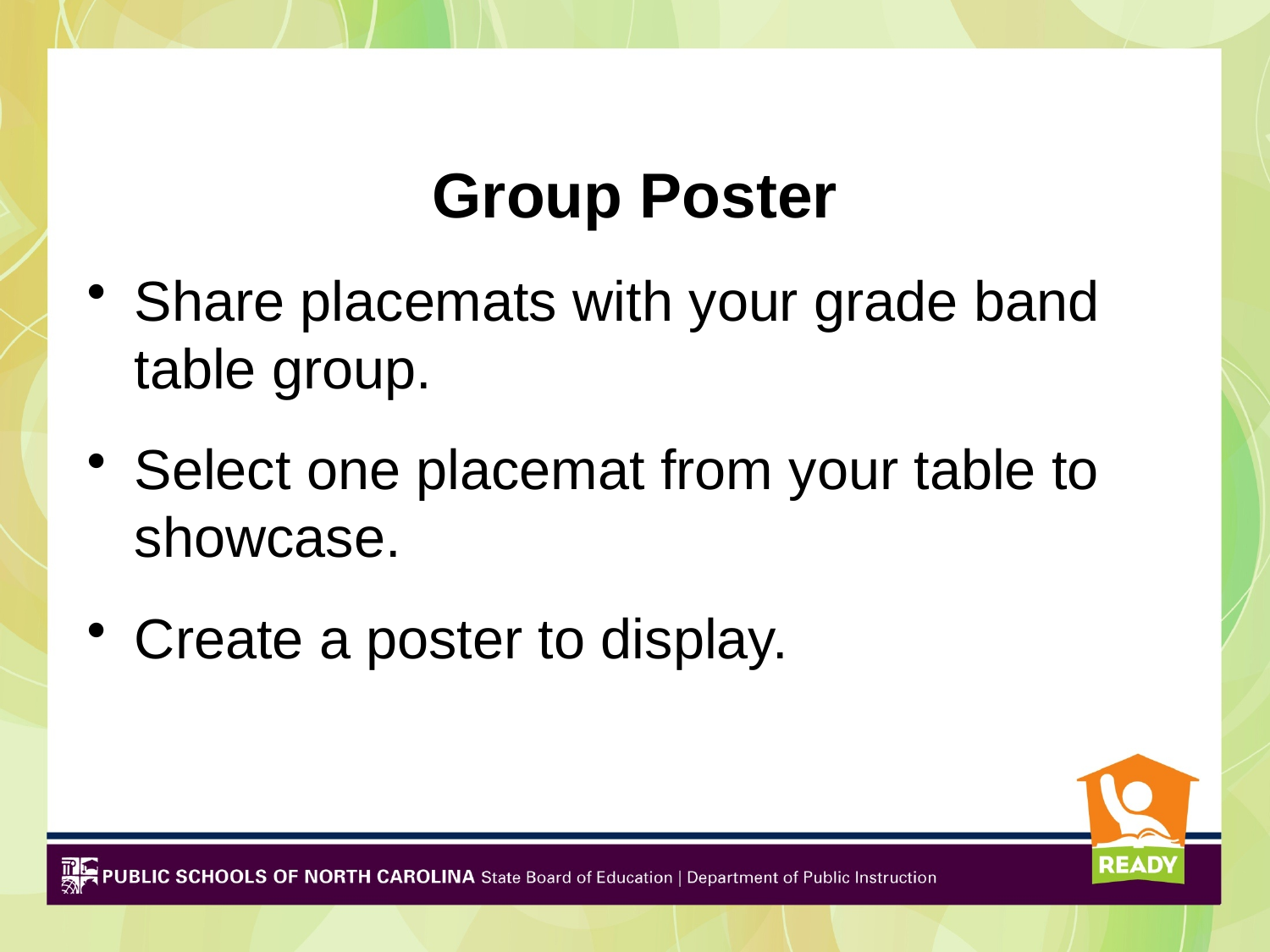

Group Poster
Share placemats with your grade band table group.
Select one placemat from your table to showcase.
Create a poster to display.